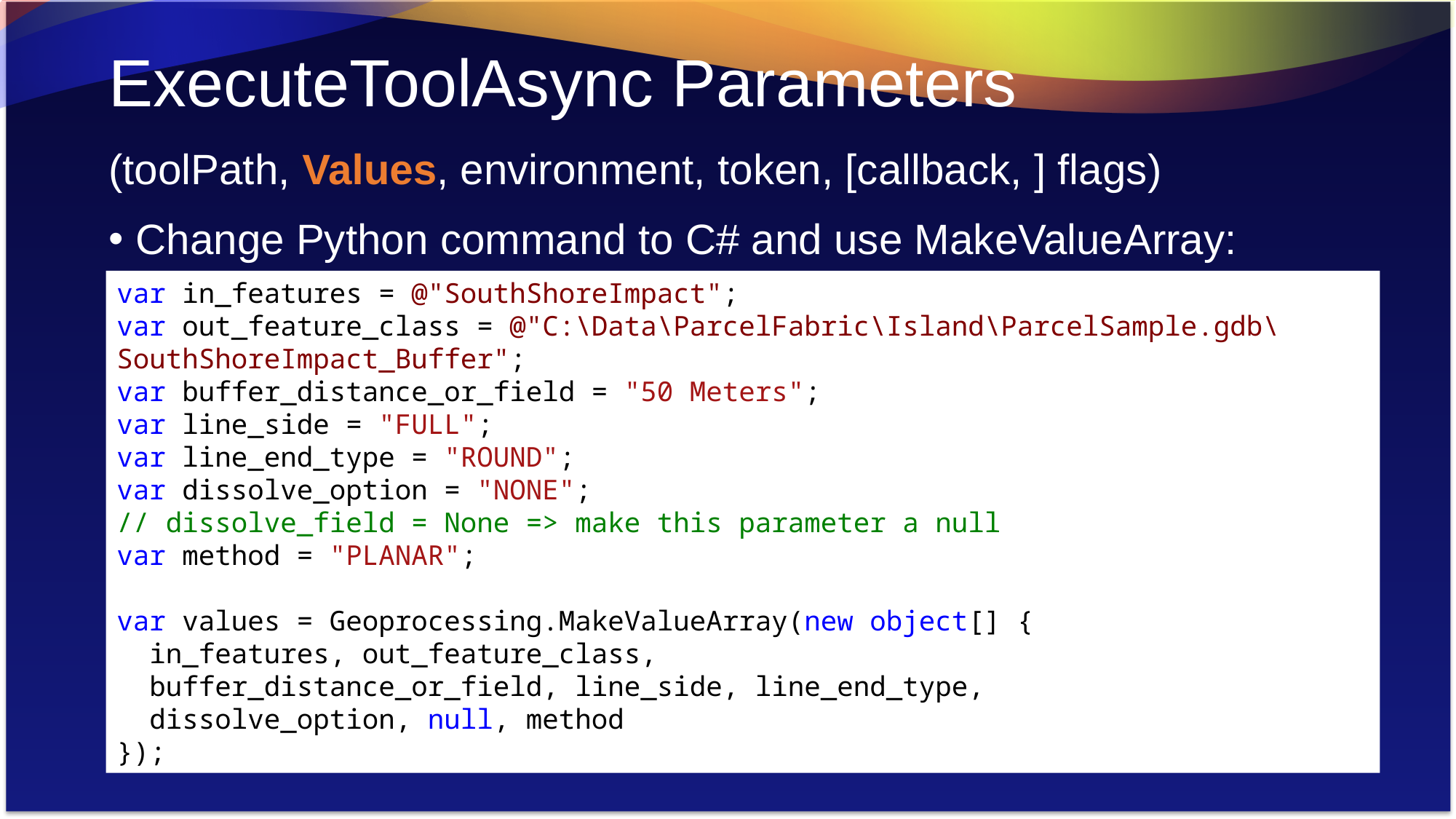

# ExecuteToolAsync Parameters
(toolPath, Values, environment, token, [callback, ] flags)
Change Python command to C# and use MakeValueArray:
var in_features = @"SouthShoreImpact";
var out_feature_class = @"C:\Data\ParcelFabric\Island\ParcelSample.gdb\SouthShoreImpact_Buffer";
var buffer_distance_or_field = "50 Meters";
var line_side = "FULL";
var line_end_type = "ROUND";
var dissolve_option = "NONE";
// dissolve_field = None => make this parameter a null
var method = "PLANAR";

var values = Geoprocessing.MakeValueArray(new object[] {
  in_features, out_feature_class,
  buffer_distance_or_field, line_side, line_end_type,
  dissolve_option, null, method
});